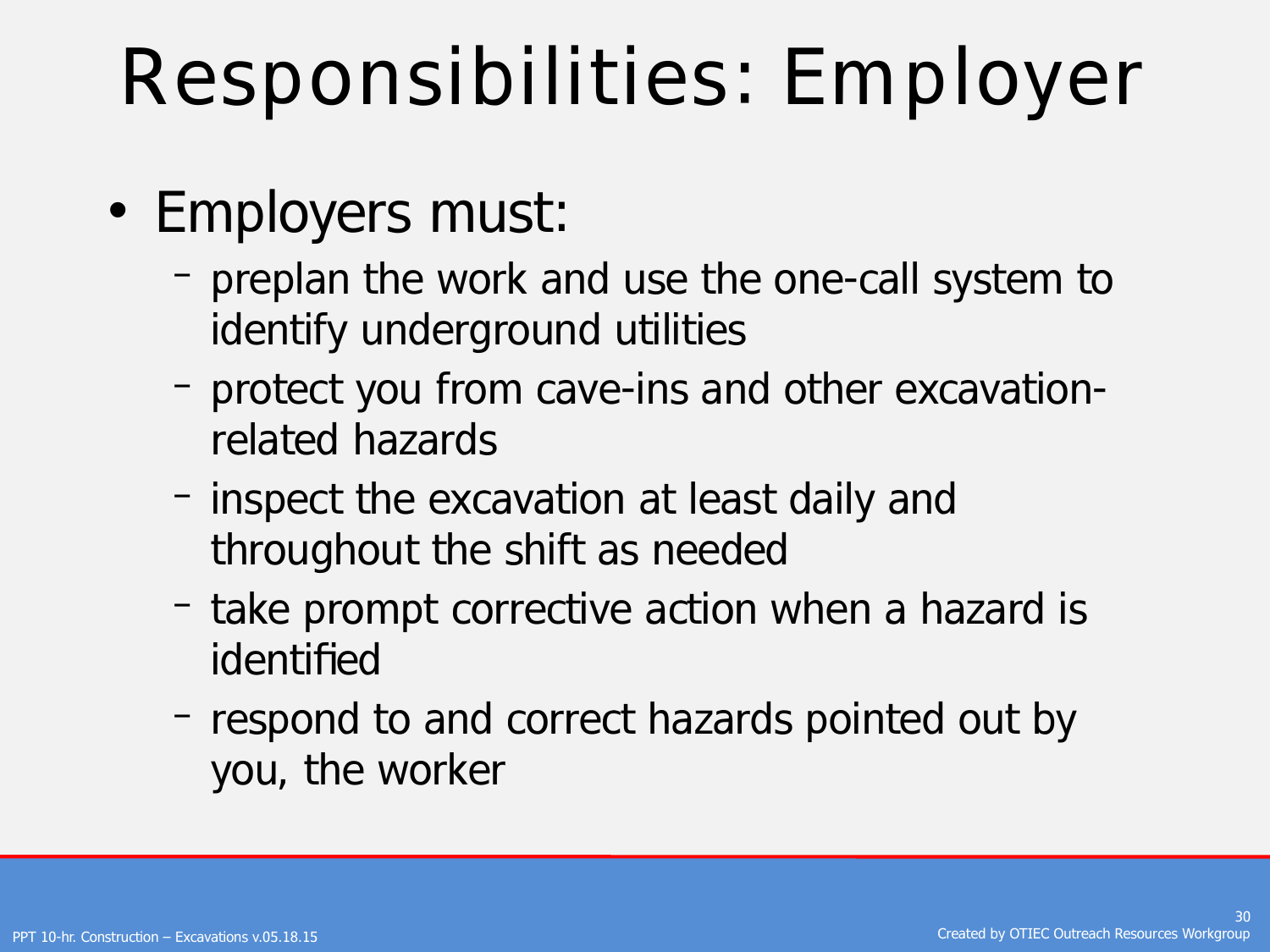

# Responsibilities: Employer
Employers must:
preplan the work and use the one-call system to identify underground utilities
protect you from cave-ins and other excavation-related hazards
inspect the excavation at least daily and throughout the shift as needed
take prompt corrective action when a hazard is identified
respond to and correct hazards pointed out by you, the worker